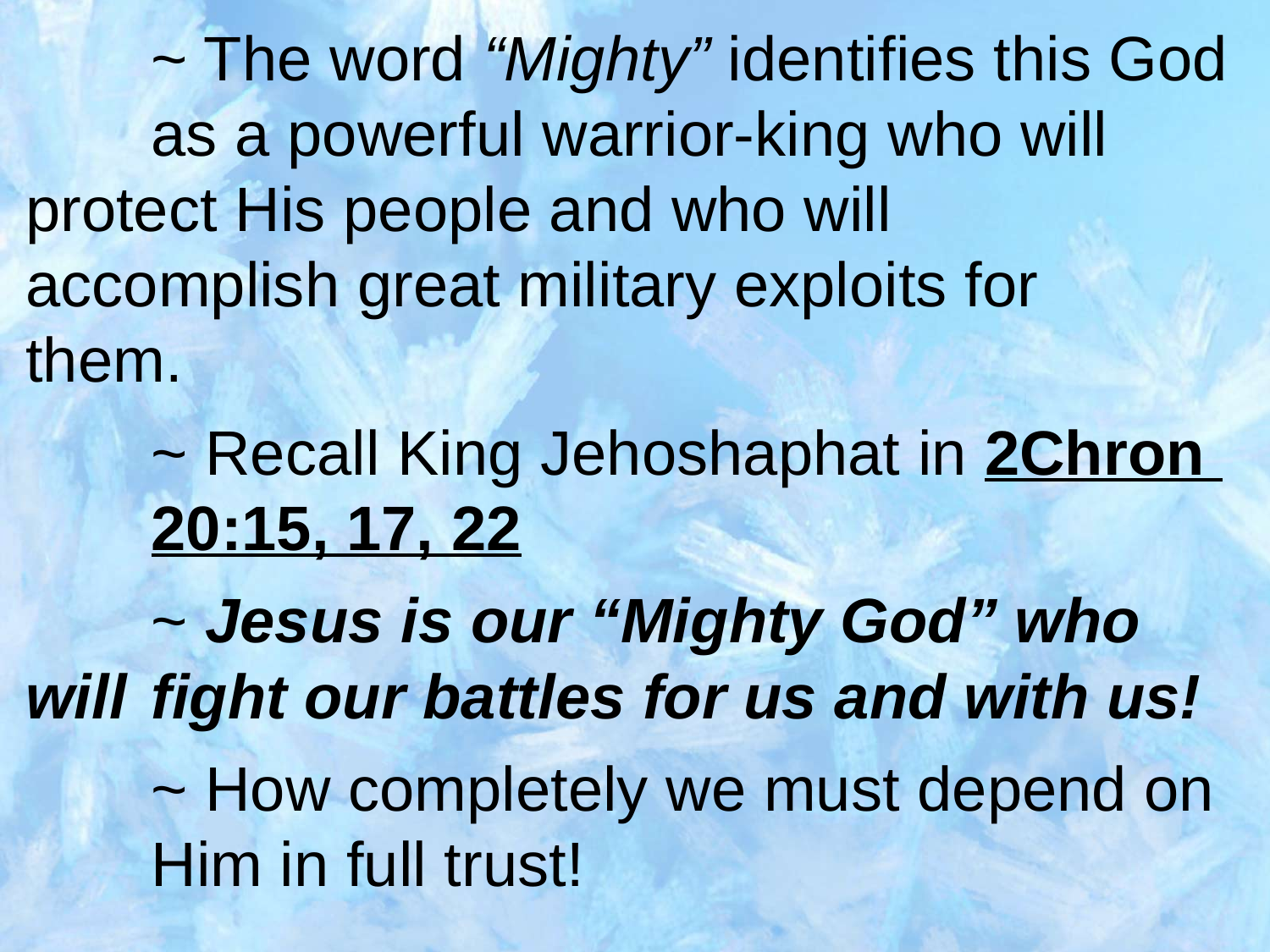

~ The word “Mighty” identifies this God 		as a powerful warrior-king who will 			protect His people and who will 			accomplish great military exploits for 		them.
	~ Recall King Jehoshaphat in 2Chron 		20:15, 17, 22
	~ Jesus is our “Mighty God” who will 		fight our battles for us and with us!
	~ How completely we must depend on 		Him in full trust!